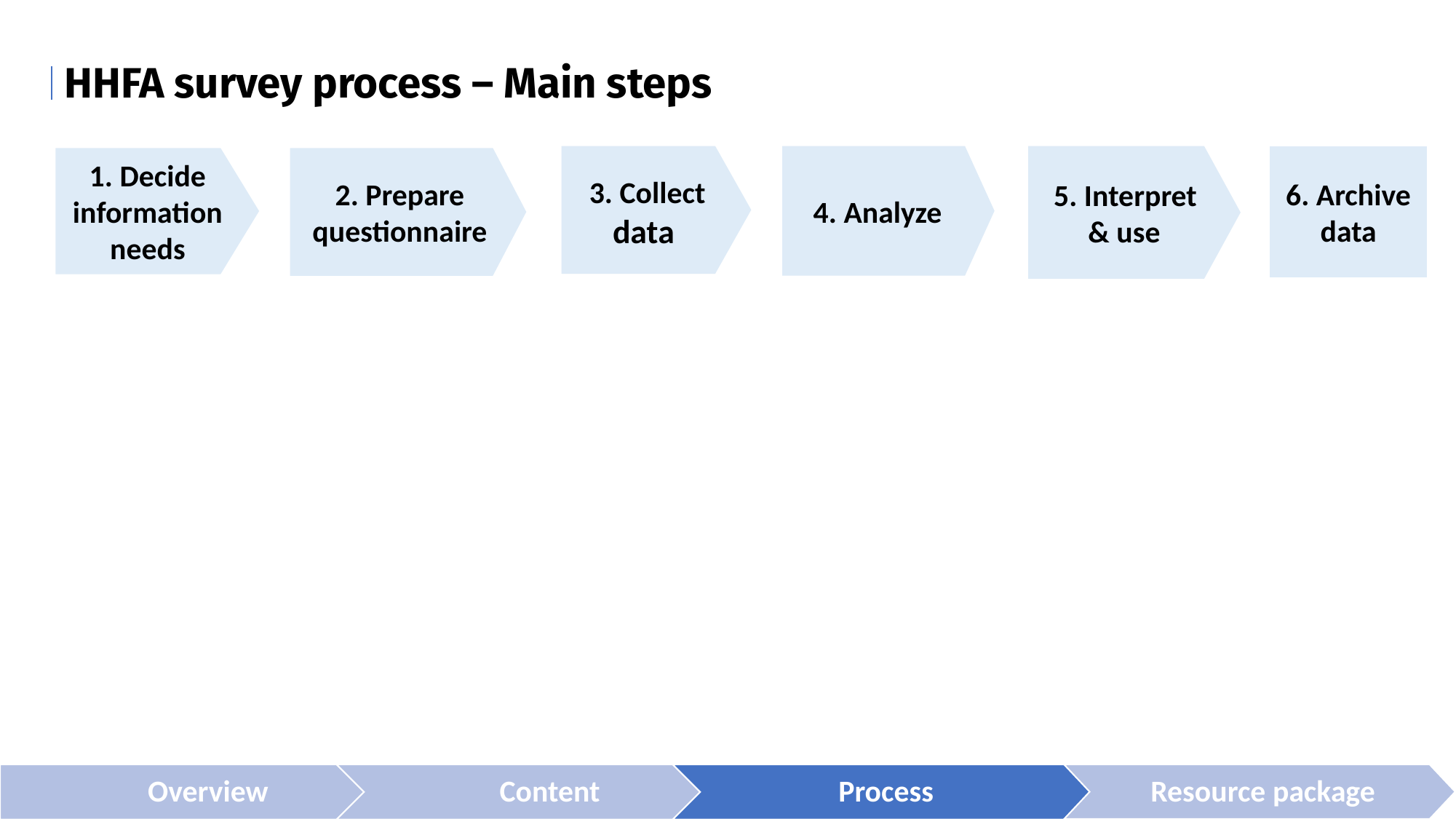

HHFA survey process – Main steps
3. Collect data
4. Analyze
5. Interpret
       & use
6. Archive
data
1. Decide information needs
2. Prepare questionnaire
Overview
Resource package
Intro. to questionnaire adaptation

Overview
Content
Process
Resource package